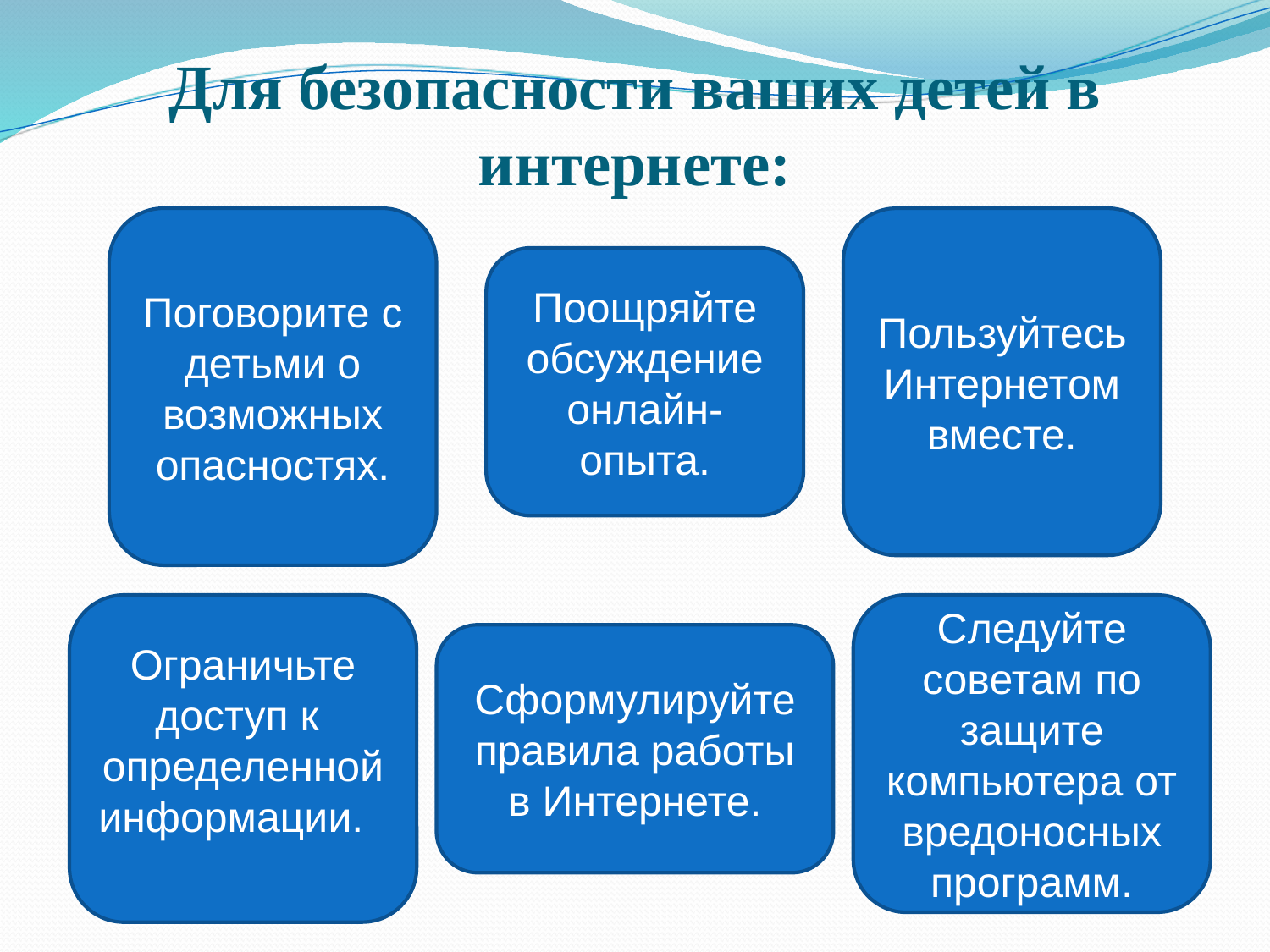

# Для безопасности ваших детей в интернете:

Поговорите с детьми о возможных опасностях.
Пользуйтесь Интернетом вместе.
Поощряйте обсуждение онлайн-опыта.
Ограничьте доступ к  определенной информации.
Следуйте советам по защите компьютера от вредоносных программ.
Сформулируйте правила работы в Интернете.